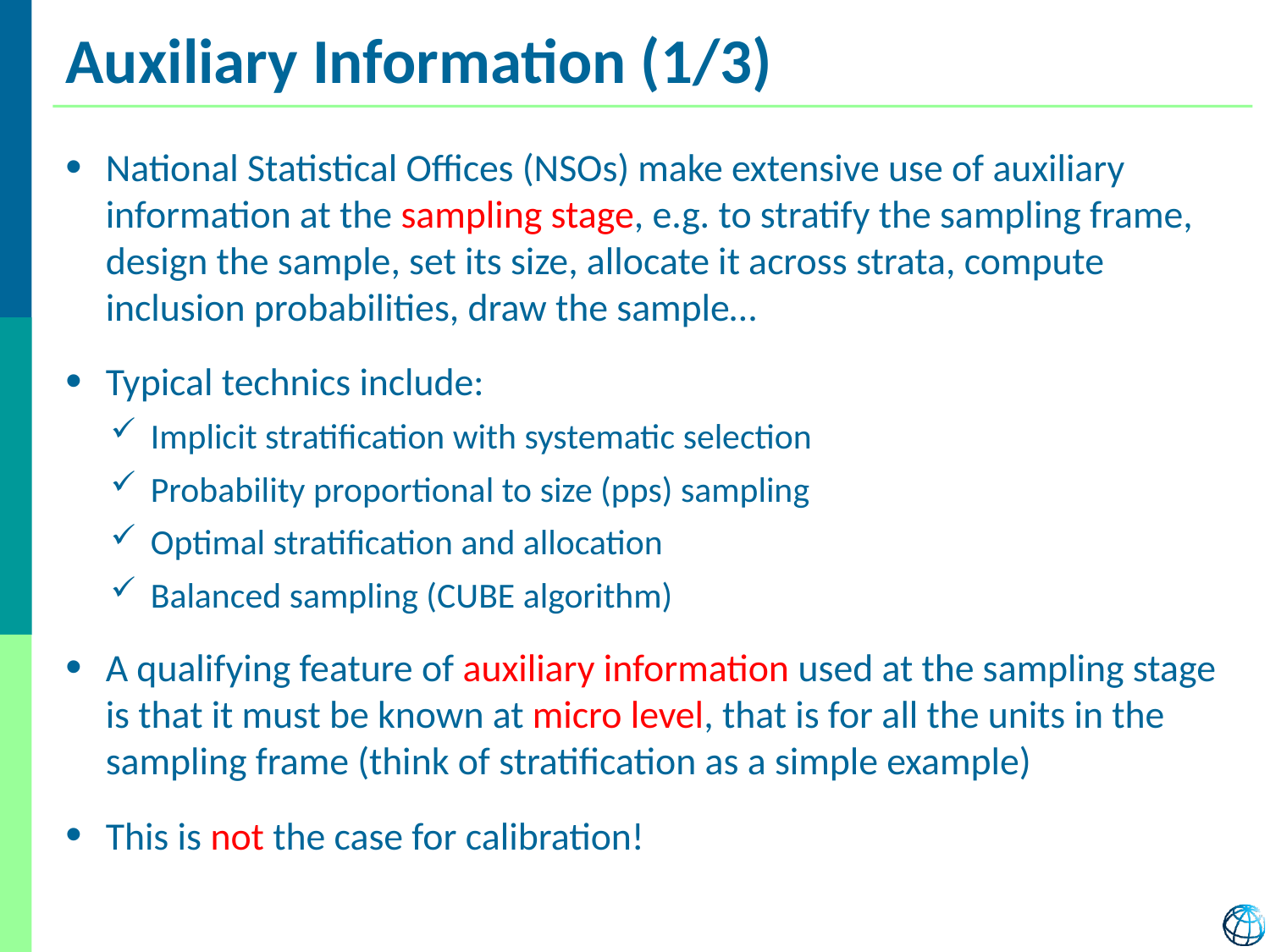

# Auxiliary Information (1/3)
National Statistical Offices (NSOs) make extensive use of auxiliary information at the sampling stage, e.g. to stratify the sampling frame, design the sample, set its size, allocate it across strata, compute inclusion probabilities, draw the sample…
Typical technics include:
Implicit stratification with systematic selection
Probability proportional to size (pps) sampling
Optimal stratification and allocation
Balanced sampling (CUBE algorithm)
A qualifying feature of auxiliary information used at the sampling stage is that it must be known at micro level, that is for all the units in the sampling frame (think of stratification as a simple example)
This is not the case for calibration!